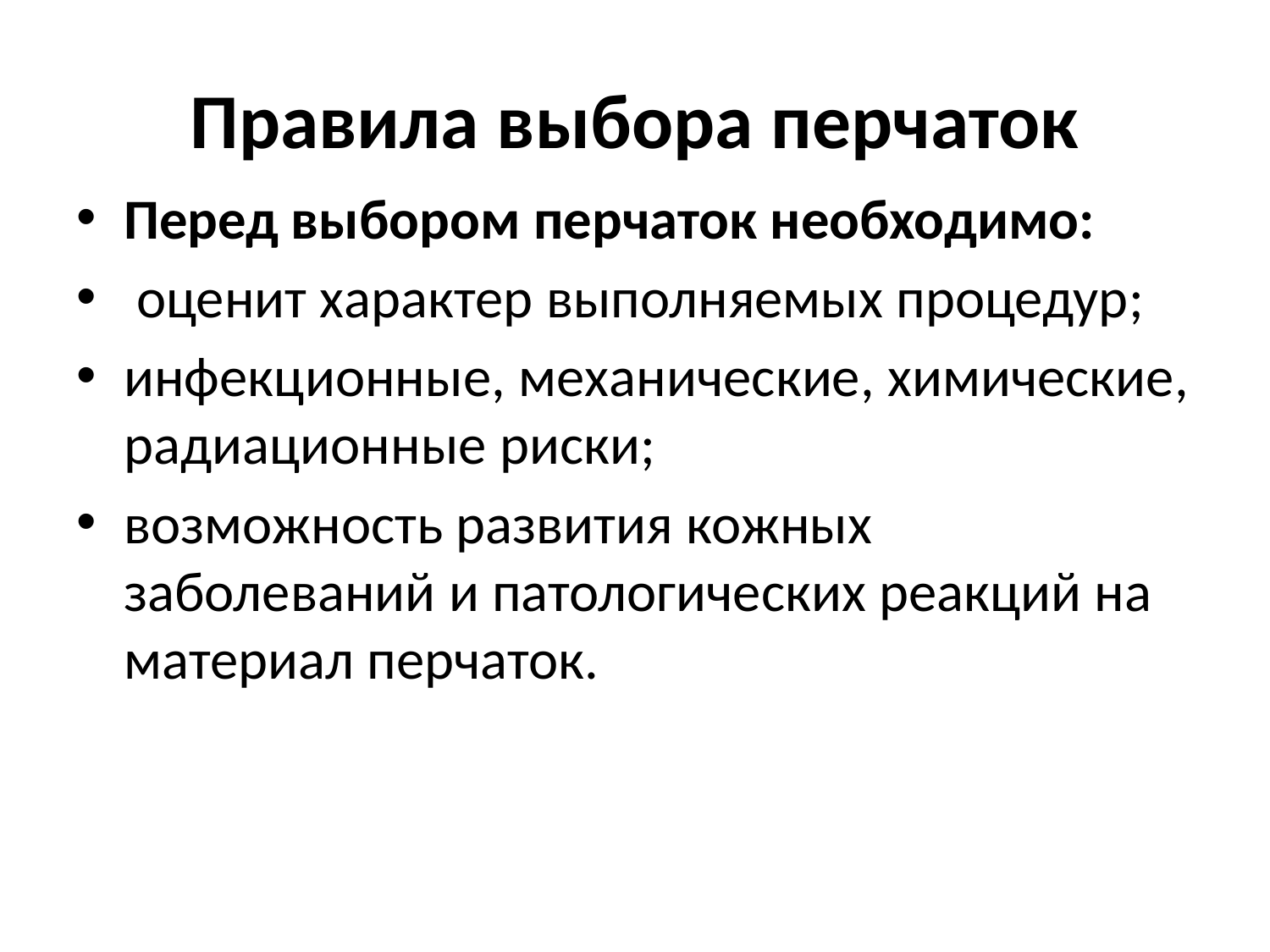

# Правила выбора перчаток
Перед выбором перчаток необходимо:
 оценит характер выполняемых процедур;
инфекционные, механические, химические, радиационные риски;
возможность развития кожных заболеваний и патологических реакций на материал перчаток.